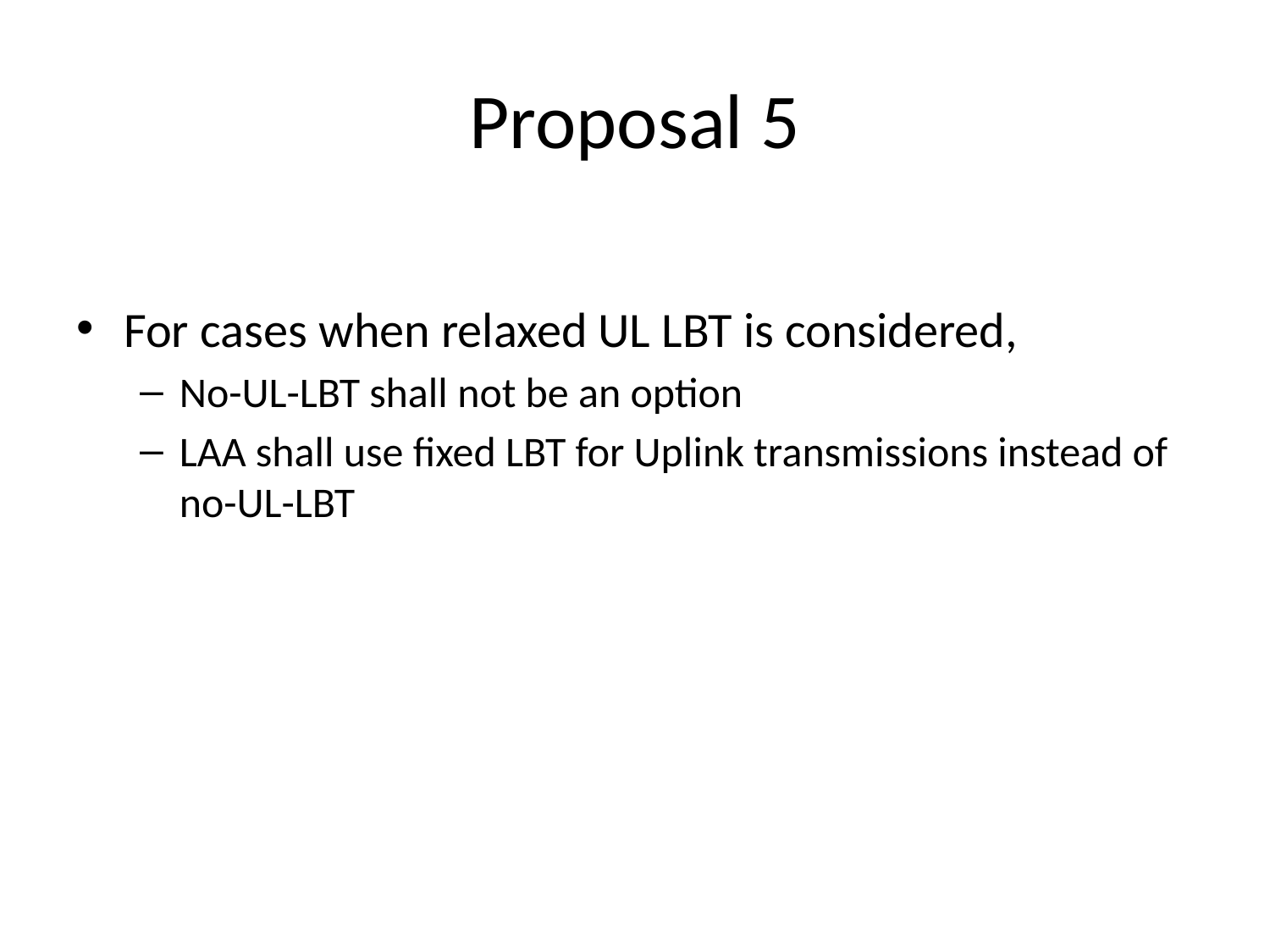

# Proposal 5

For cases when relaxed UL LBT is considered,
No-UL-LBT shall not be an option
LAA shall use fixed LBT for Uplink transmissions instead of no-UL-LBT